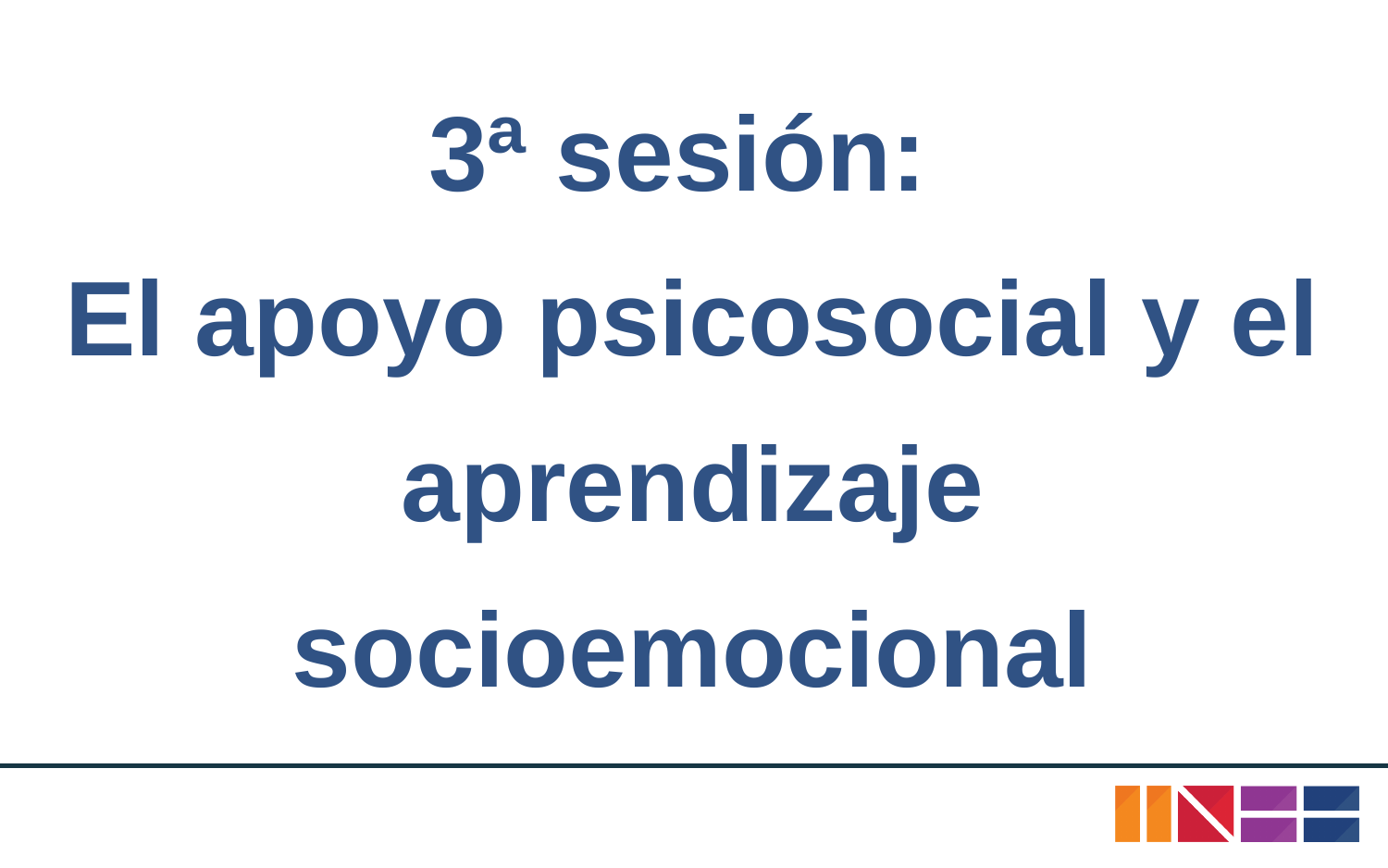

# 3ª sesión:
El apoyo psicosocial y el aprendizaje socioemocional